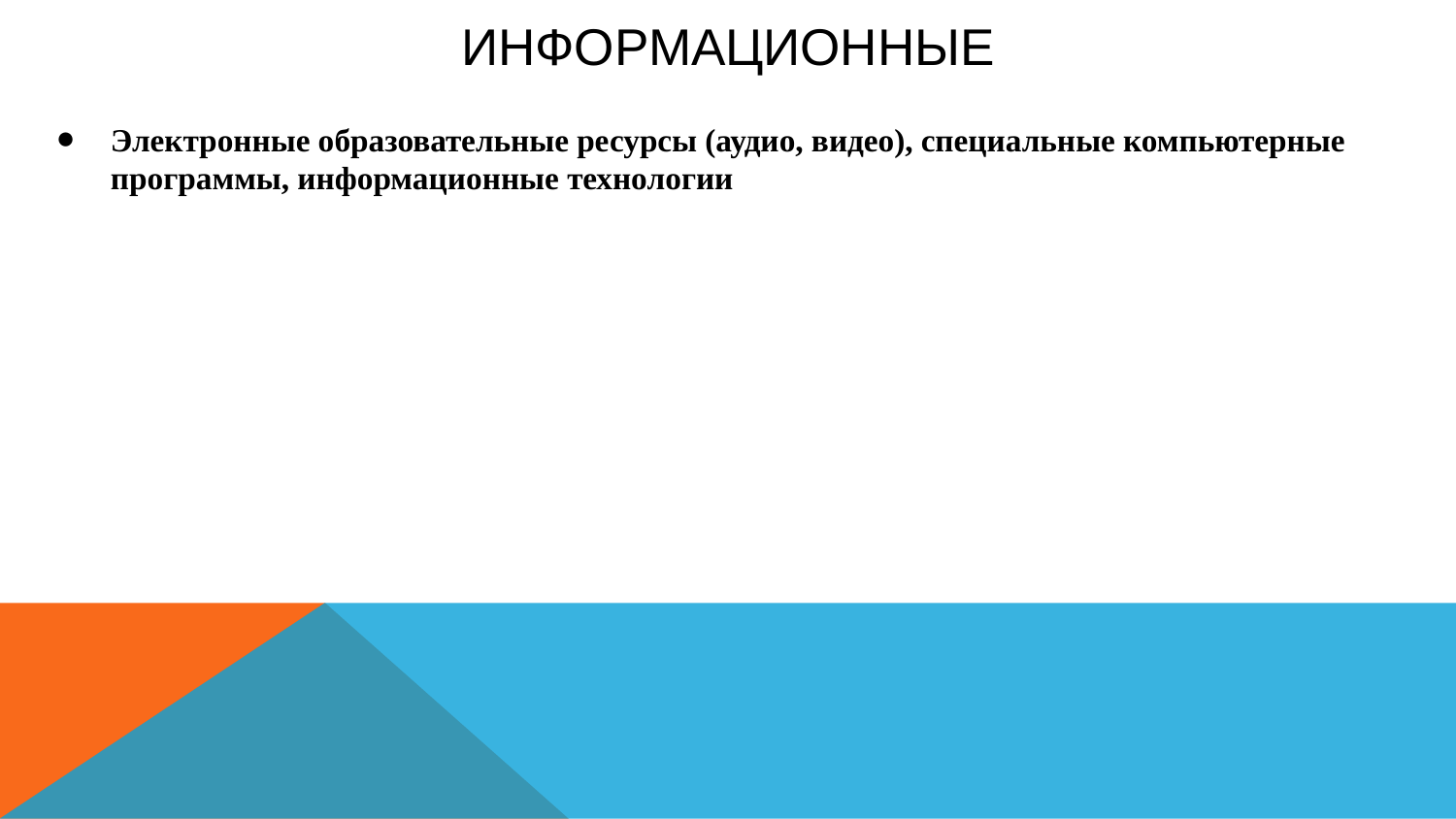

# информационные
Электронные образовательные ресурсы (аудио, видео), специальные компьютерные программы, информационные технологии